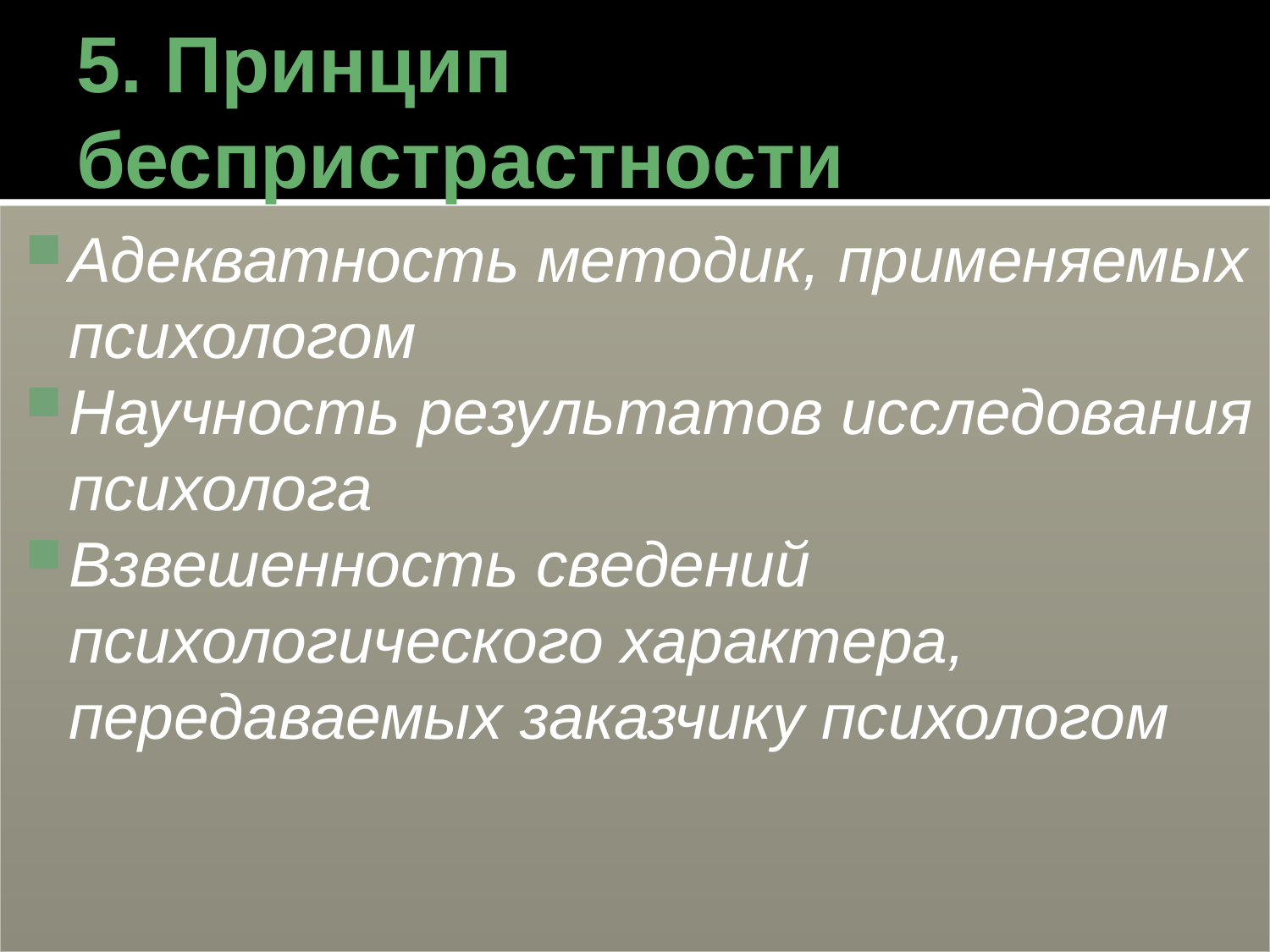

# 5. Принцип беспристрастности
Адекватность методик, применяемых психологом
Научность результатов исследования психолога
Взвешенность сведений психологического характера, передаваемых заказчику психологом